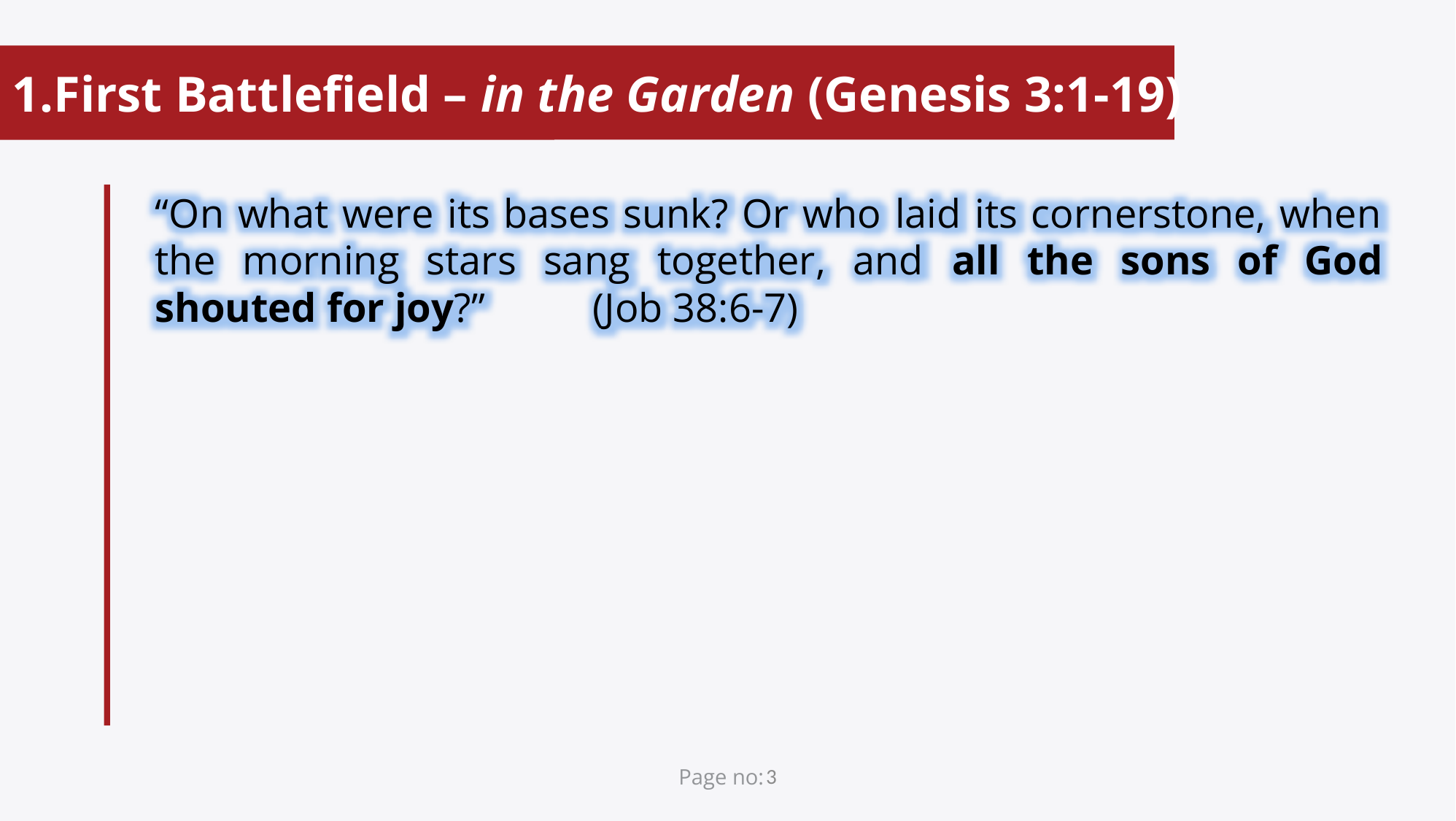

First Battlefield – in the Garden (Genesis 3:1-19)
“On what were its bases sunk? Or who laid its cornerstone, when the morning stars sang together, and all the sons of God shouted for joy?”	(Job 38:6-7)